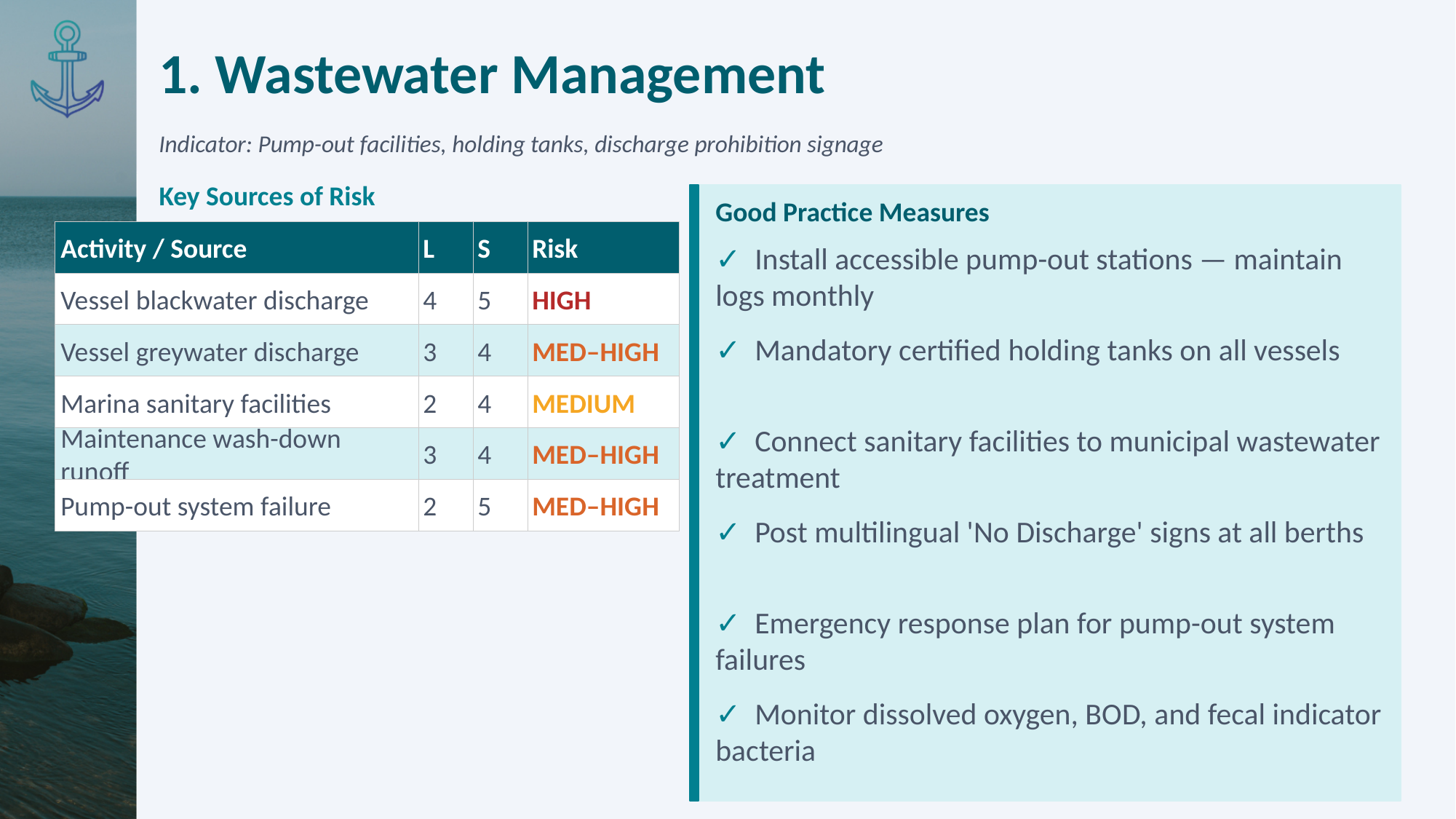

1. Wastewater Management
Indicator: Pump-out facilities, holding tanks, discharge prohibition signage
Key Sources of Risk

Good Practice Measures

Activity / Source

L

S

Risk
✓  Install accessible pump-out stations — maintain logs monthly

Vessel blackwater discharge

4

5

HIGH

Vessel greywater discharge

3

4

MED–HIGH
✓  Mandatory certified holding tanks on all vessels

Marina sanitary facilities

2

4

MEDIUM
✓  Connect sanitary facilities to municipal wastewater treatment

Maintenance wash-down runoff

3

4

MED–HIGH

Pump-out system failure

2

5

MED–HIGH
✓  Post multilingual 'No Discharge' signs at all berths
✓  Emergency response plan for pump-out system failures
✓  Monitor dissolved oxygen, BOD, and fecal indicator bacteria